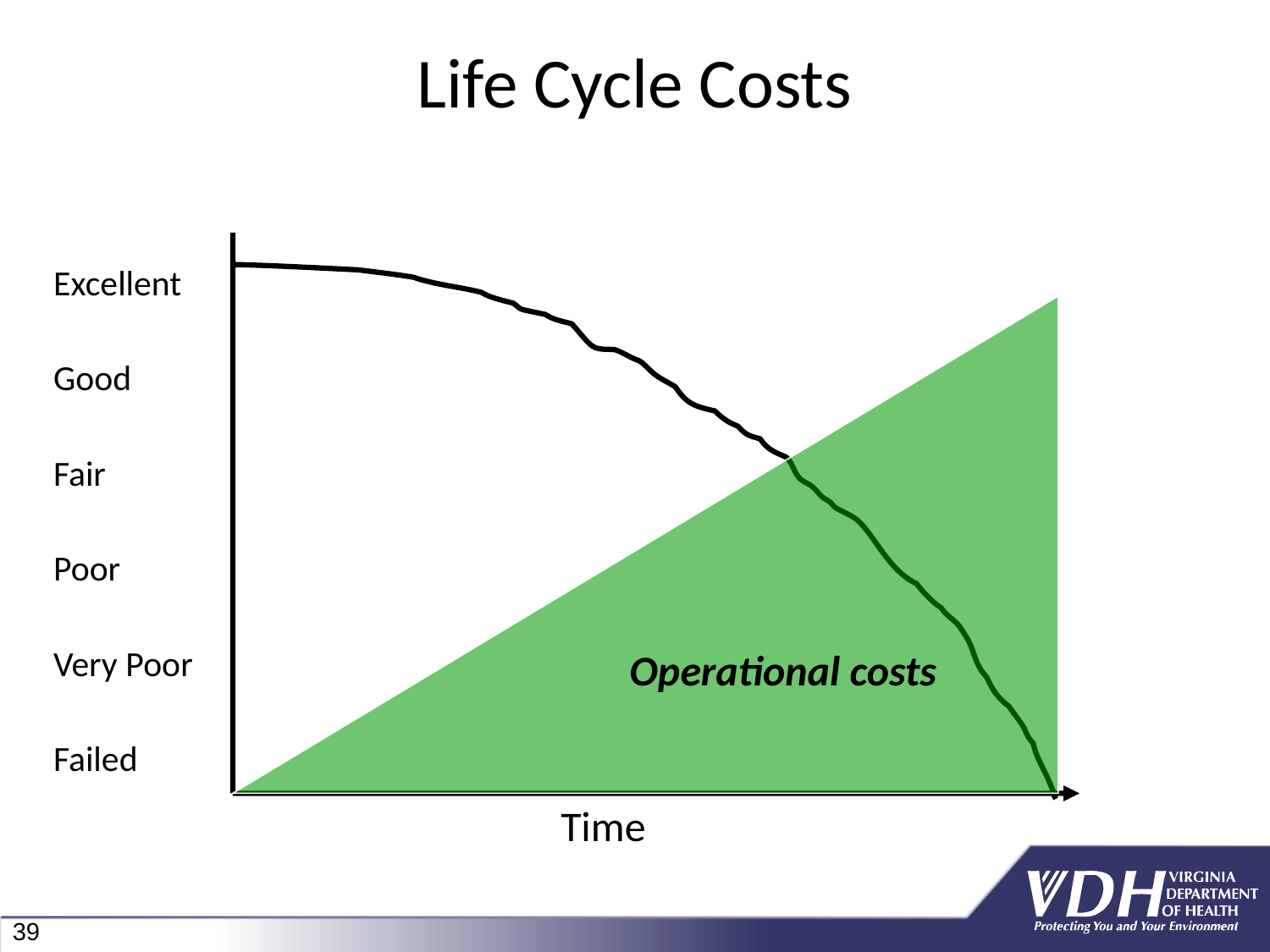

Life Cycle Costs

Excellent

Good

Fair

Poor

Very Poor

Failed

Operational costs

Time